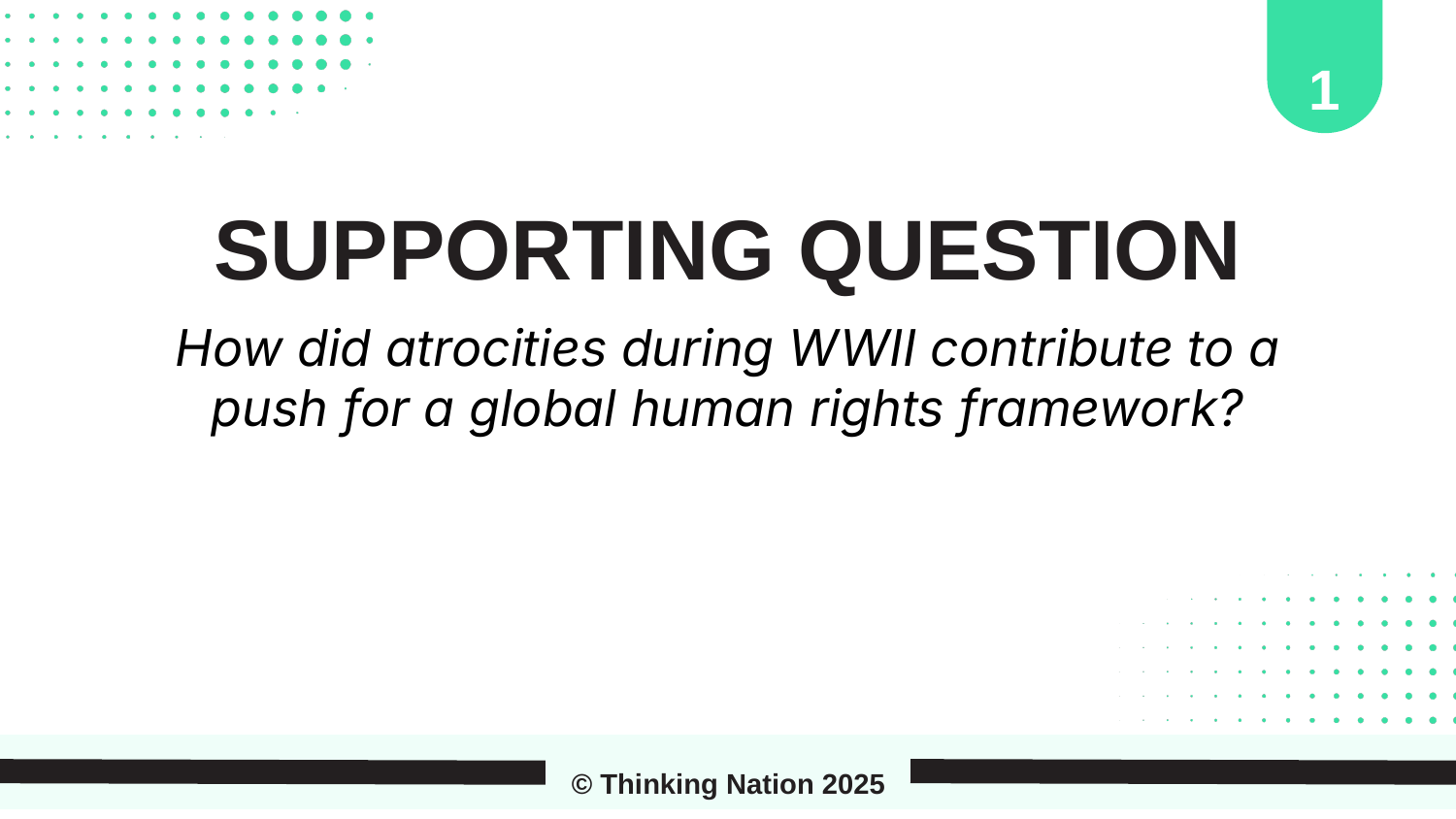

1
SUPPORTING QUESTION
How did atrocities during WWII contribute to a push for a global human rights framework?

© Thinking Nation 2025